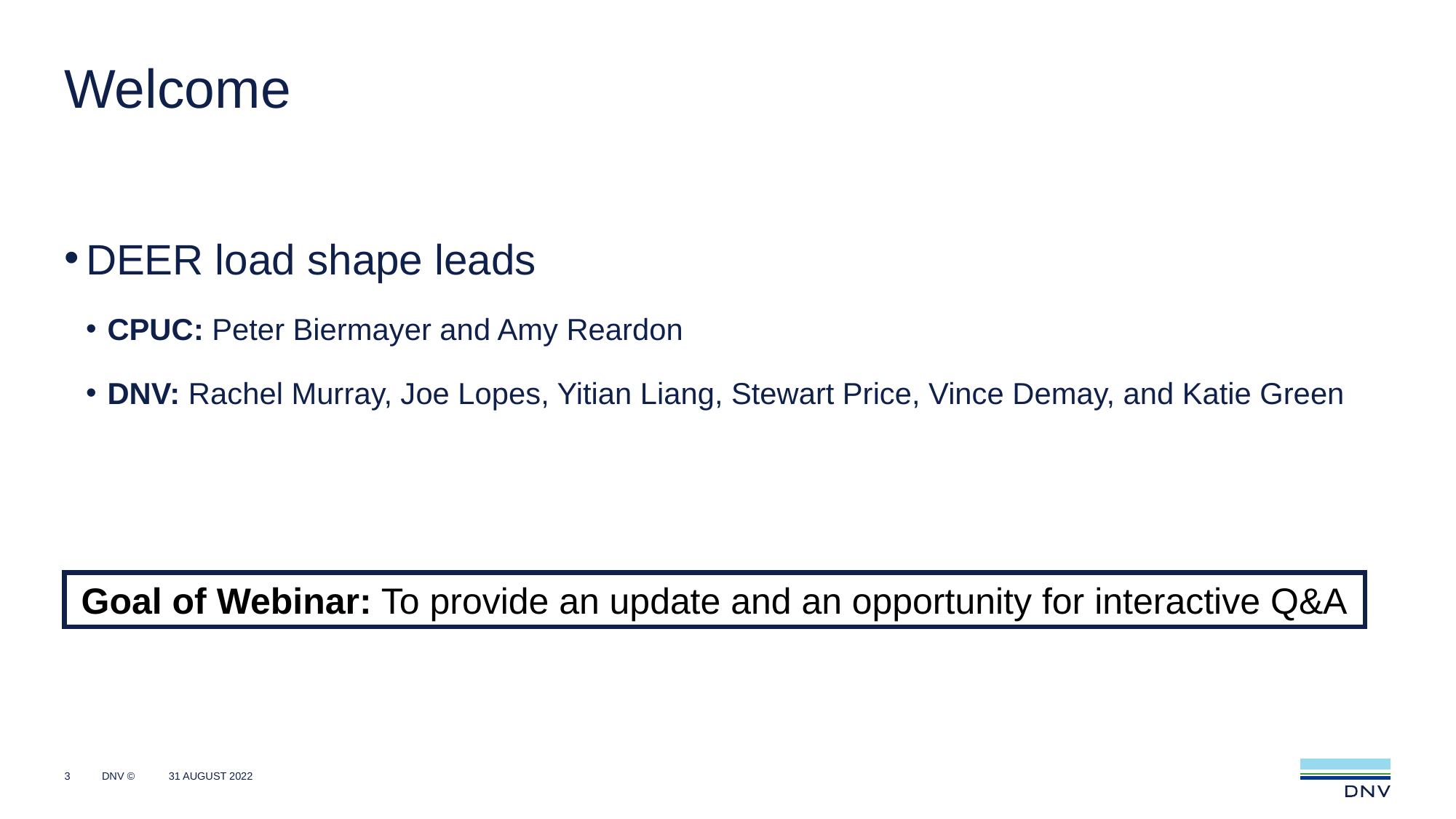

# Welcome
DEER load shape leads
CPUC: Peter Biermayer and Amy Reardon
DNV: Rachel Murray, Joe Lopes, Yitian Liang, Stewart Price, Vince Demay, and Katie Green

Goal of Webinar: To provide an update and an opportunity for interactive Q&A
3